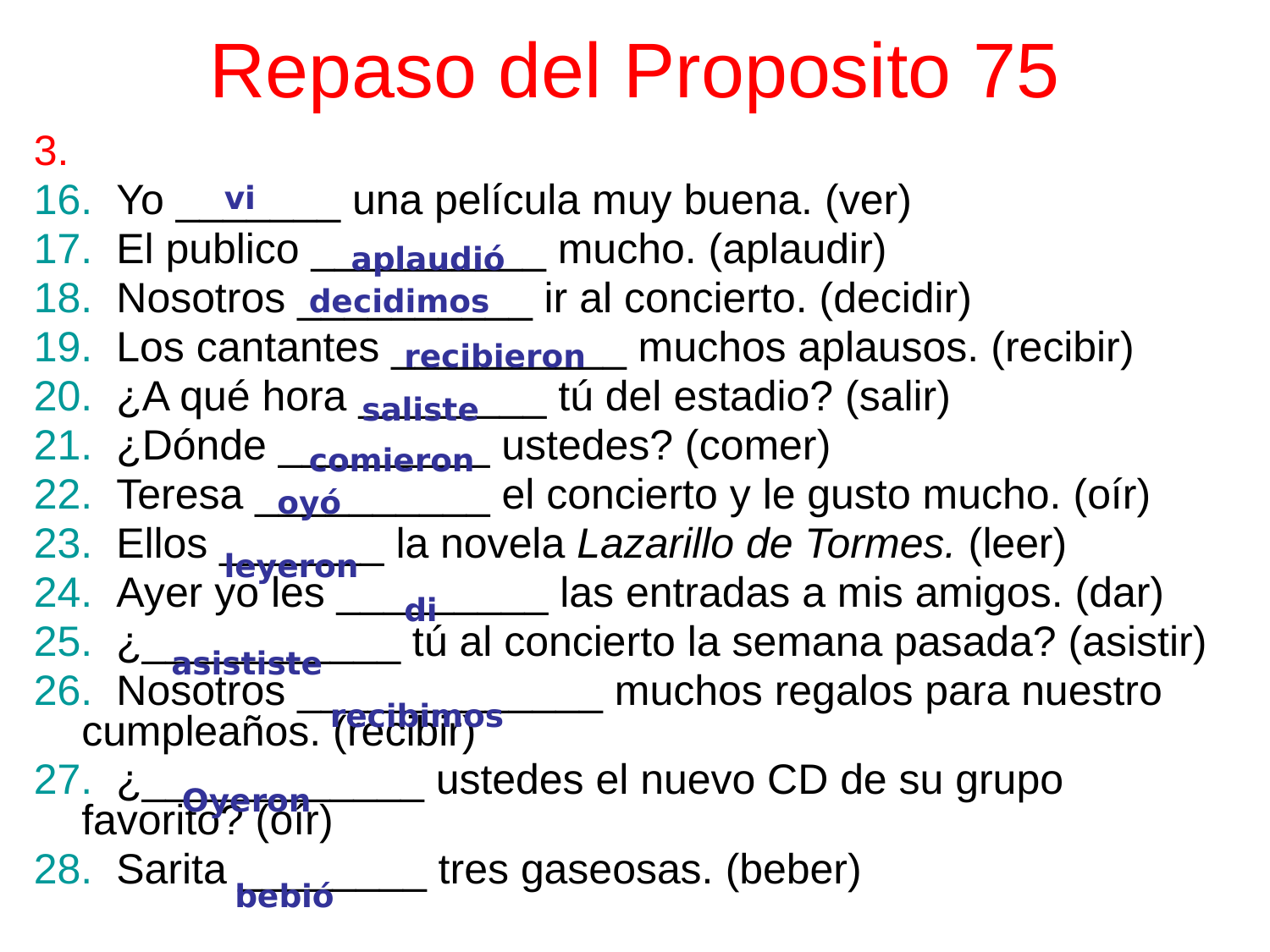

# Repaso del Proposito 75
3.
16.  Yo _______ una película muy buena. (ver)
17.  El publico __________ mucho. (aplaudir)
18.  Nosotros __________ ir al concierto. (decidir)
19.  Los cantantes __________ muchos aplausos. (recibir)
20.  ¿A qué hora ________ tú del estadio? (salir)
21.  ¿Dónde _________ ustedes? (comer)
22.  Teresa __________ el concierto y le gusto mucho. (oír)
23.  Ellos _______ la novela Lazarillo de Tormes. (leer)
24.  Ayer yo les _________ las entradas a mis amigos. (dar)
25.  ¿___________ tú al concierto la semana pasada? (asistir)
26.  Nosotros _____________ muchos regalos para nuestro cumpleaños. (recibir)
27.  ¿____________ ustedes el nuevo CD de su grupo favorito? (oír)
28.  Sarita ________ tres gaseosas. (beber)
vi
aplaudió
decidimos
recibieron
saliste
comieron
oyó
leyeron
di
asististe
recibimos
Oyeron
bebió